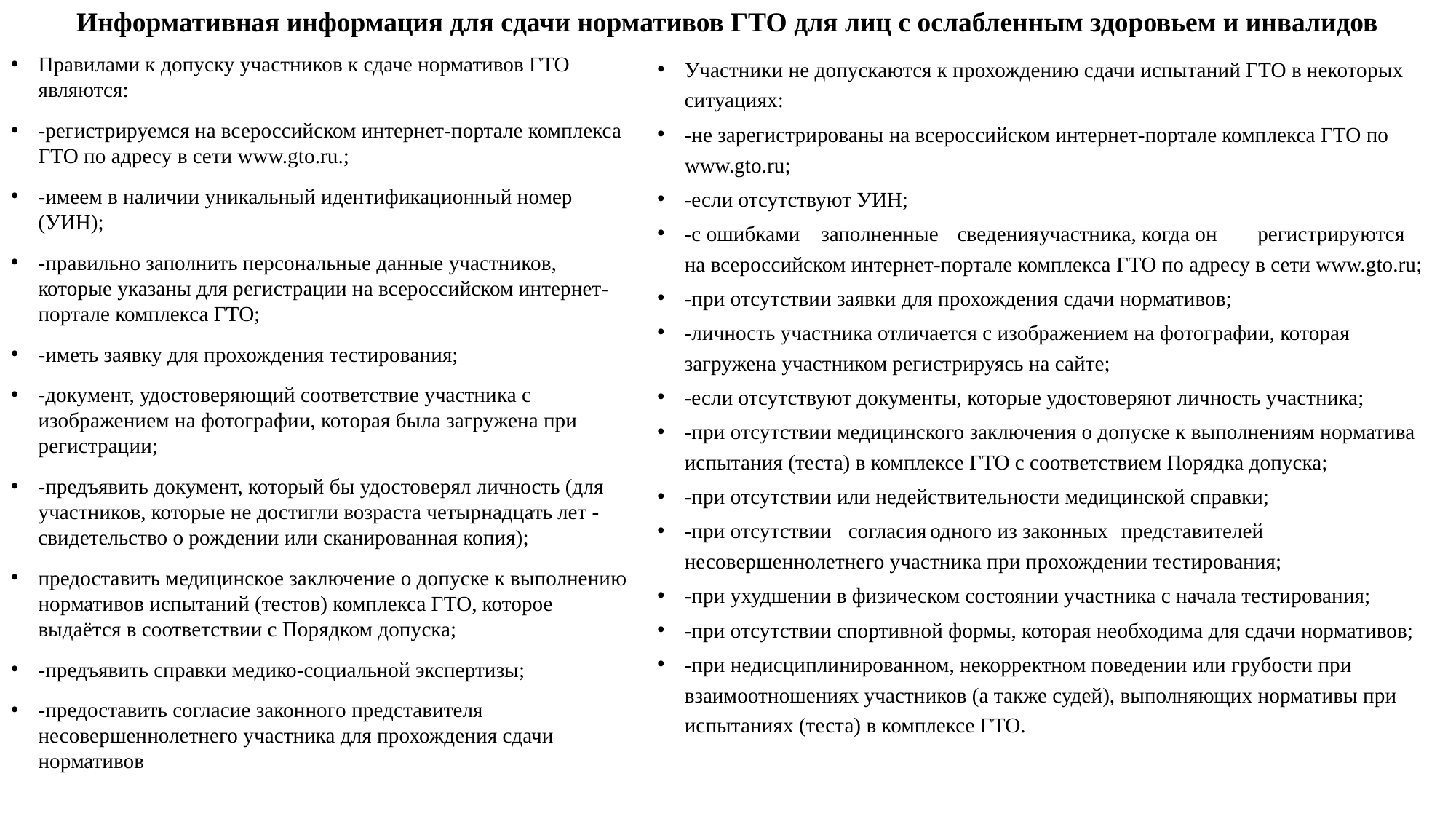

# Информативная информация для сдачи нормативов ГТО для лиц с ослабленным здоровьем и инвалидов
Правилами к допуску участников к сдаче нормативов ГТО являются:
-регистрируемся на всероссийском интернет-портале комплекса ГТО по адресу в сети www.gto.ru.;
-имеем в наличии уникальный идентификационный номер (УИН);
-правильно заполнить персональные данные участников, которые указаны для регистрации на всероссийском интернет-портале комплекса ГТО;
-иметь заявку для прохождения тестирования;
-документ, удостоверяющий соответствие участника с изображением на фотографии, которая была загружена при регистрации;
-предъявить документ, который бы удостоверял личность (для участников, которые не достигли возраста четырнадцать лет - свидетельство о рождении или сканированная копия);
предоставить медицинское заключение о допуске к выполнению нормативов испытаний (тестов) комплекса ГТО, которое выдаётся в соответствии с Порядком допуска;
-предъявить справки медико-социальной экспертизы;
-предоставить согласие законного представителя несовершеннолетнего участника для прохождения сдачи нормативов
Участники не допускаются к прохождению сдачи испытаний ГТО в некоторых ситуациях:
-не зарегистрированы на всероссийском интернет-портале комплекса ГТО по www.gto.ru;
-если отсутствуют УИН;
-с ошибками	заполненные	сведения	участника, когда он		регистрируются на всероссийском интернет-портале комплекса ГТО по адресу в сети www.gto.ru;
-при отсутствии заявки для прохождения сдачи нормативов;
-личность участника отличается с изображением на фотографии, которая загружена участником регистрируясь на сайте;
-если отсутствуют документы, которые удостоверяют личность участника;
-при отсутствии медицинского заключения о допуске к выполнениям норматива испытания (теста) в комплексе ГТО с соответствием Порядка допуска;
-при отсутствии или недействительности медицинской справки;
-при отсутствии	согласия	одного из законных	представителей несовершеннолетнего участника при прохождении тестирования;
-при ухудшении в физическом состоянии участника с начала тестирования;
-при отсутствии спортивной формы, которая необходима для сдачи нормативов;
-при недисциплинированном, некорректном поведении или грубости при взаимоотношениях участников (а также судей), выполняющих нормативы при испытаниях (теста) в комплексе ГТО.